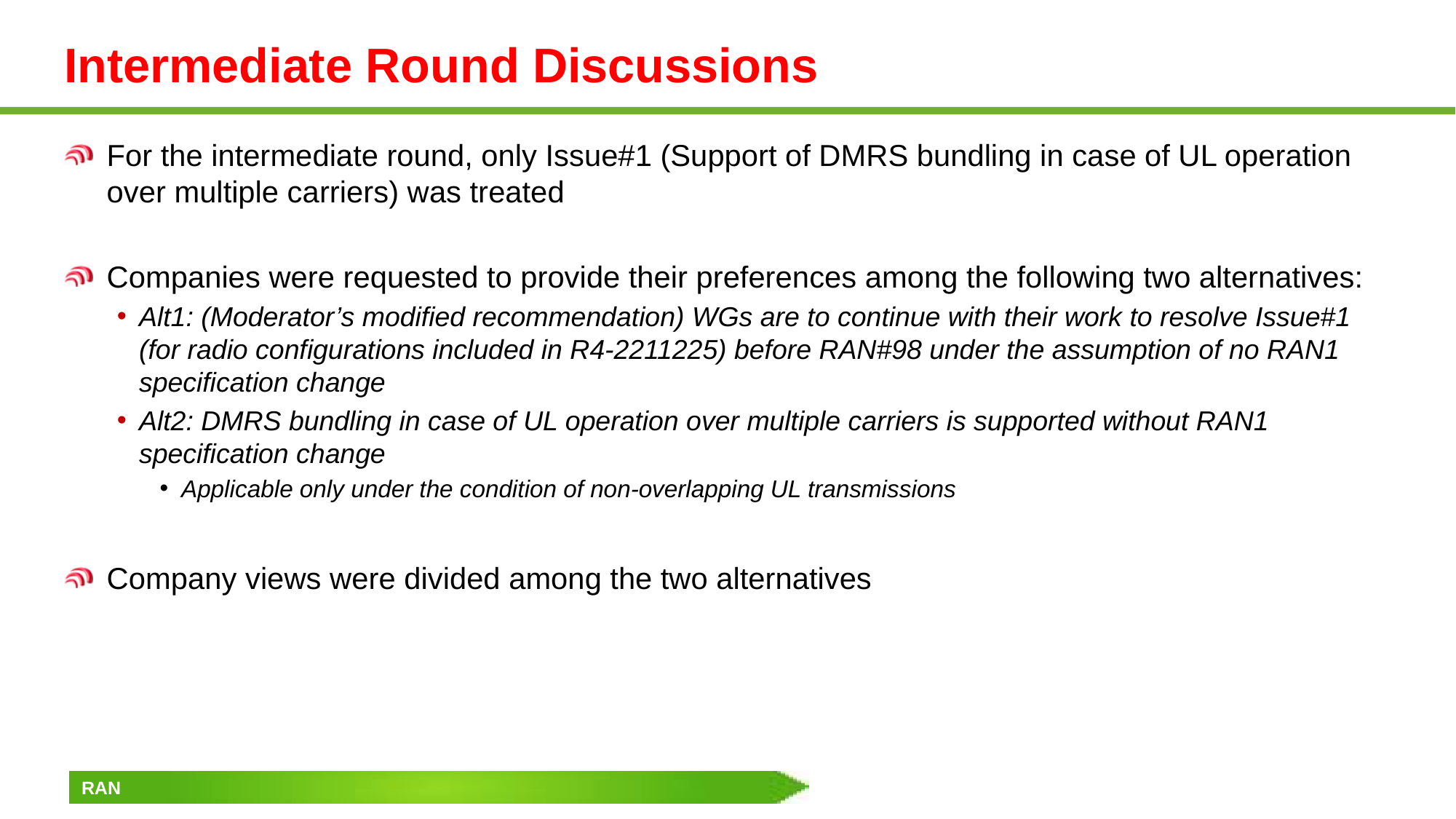

# Intermediate Round Discussions
For the intermediate round, only Issue#1 (Support of DMRS bundling in case of UL operation over multiple carriers) was treated

Companies were requested to provide their preferences among the following two alternatives:
Alt1: (Moderator’s modified recommendation) WGs are to continue with their work to resolve Issue#1 (for radio configurations included in R4-2211225) before RAN#98 under the assumption of no RAN1 specification change
Alt2: DMRS bundling in case of UL operation over multiple carriers is supported without RAN1 specification change
Applicable only under the condition of non-overlapping UL transmissions

Company views were divided among the two alternatives